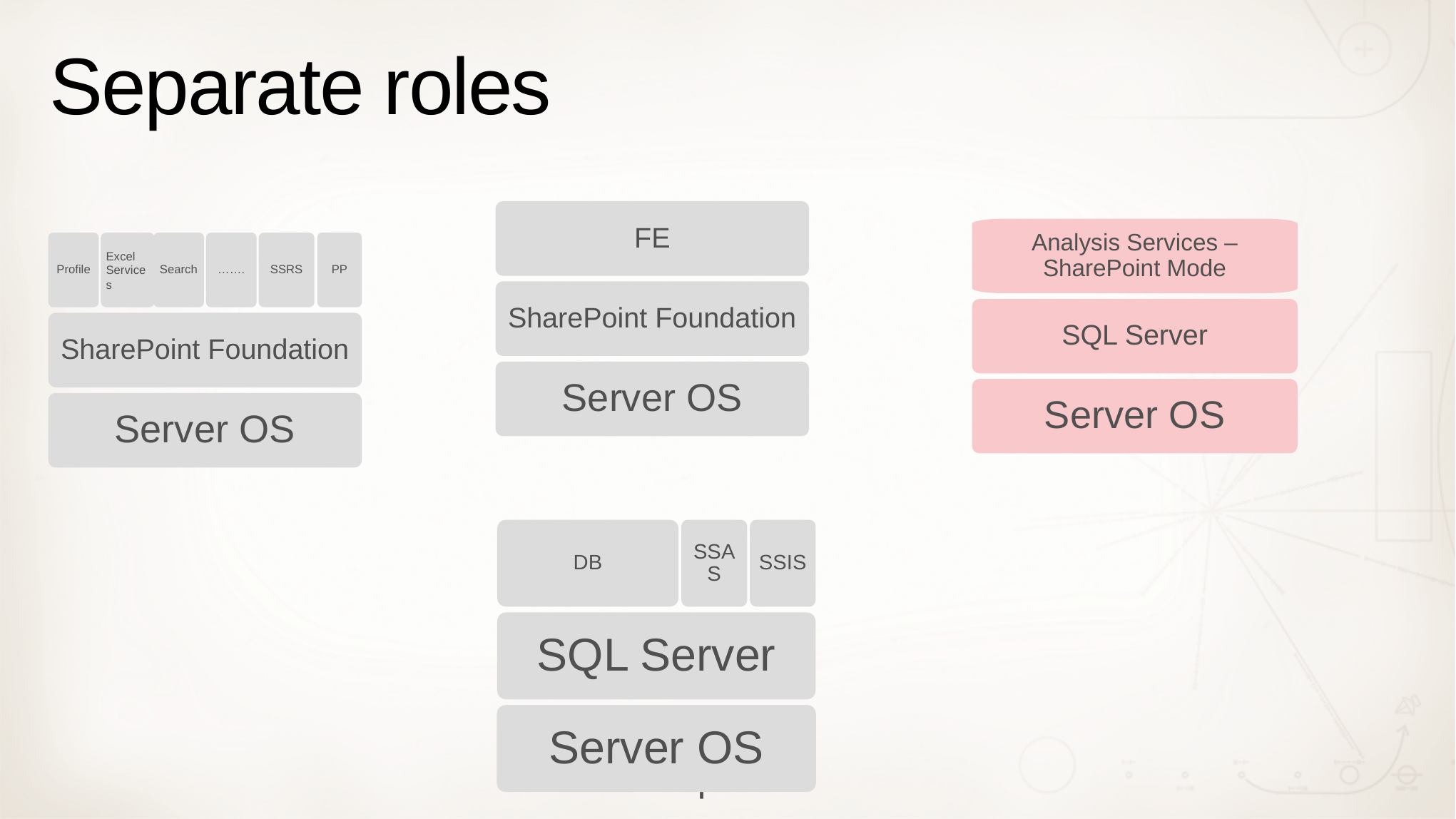

# Separate roles
FE
SharePoint Foundation
Server OS
Analysis Services – SharePoint Mode
PP
Profile
Excel Services
Search
…….
SSRS
SharePoint Foundation
Server OS
SQL Server
Server OS
DB
SSAS
SSIS
SQL Server
Server OS